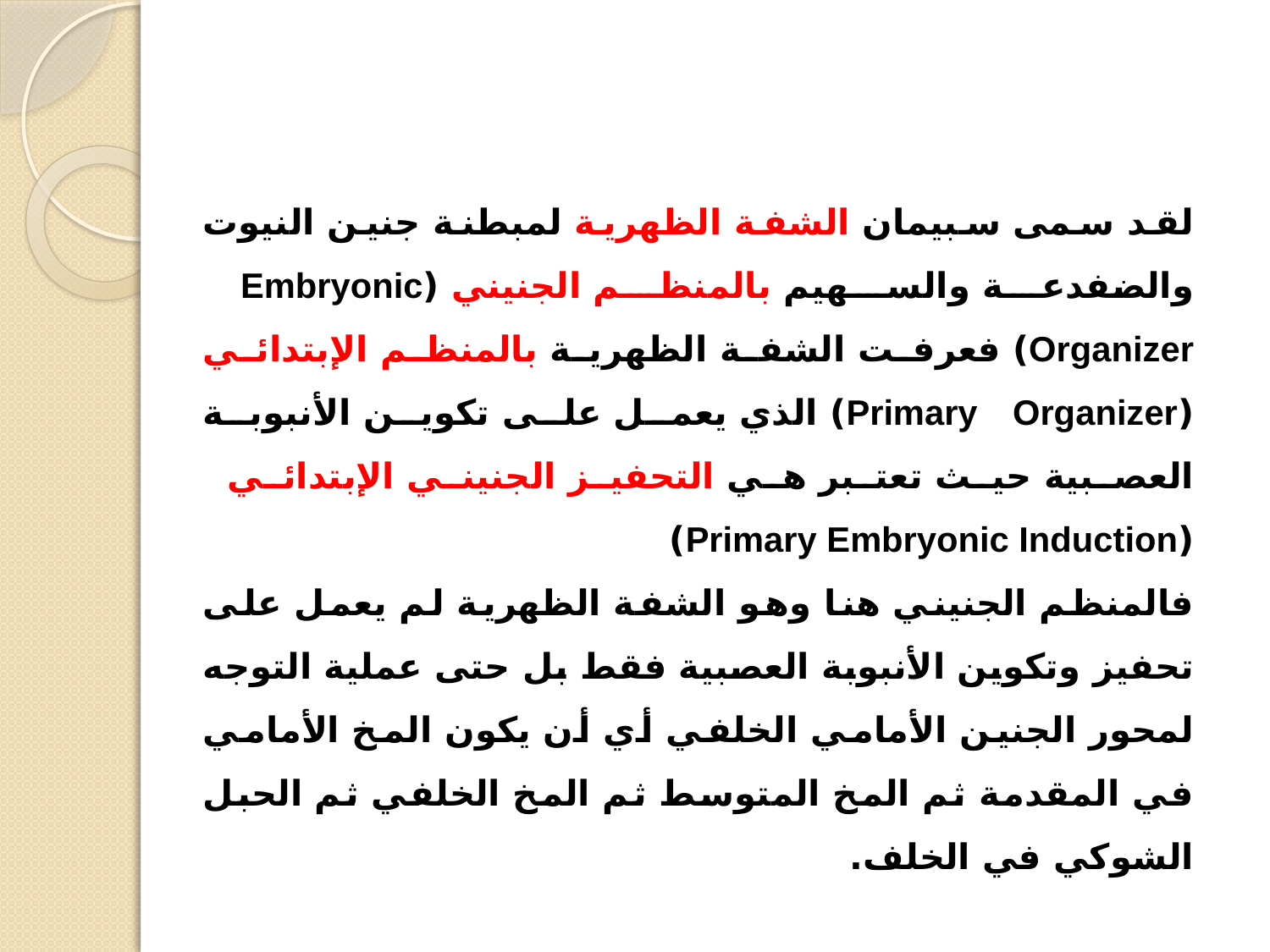

لقد سمى سبيمان الشفة الظهرية لمبطنة جنين النيوت والضفدعة والسهيم بالمنظم الجنيني (Embryonic Organizer) فعرفت الشفة الظهرية بالمنظم الإبتدائي (Primary Organizer) الذي يعمل على تكوين الأنبوبة العصبية حيث تعتبر هي التحفيز الجنيني الإبتدائي   (Primary Embryonic Induction)
	فالمنظم الجنيني هنا وهو الشفة الظهرية لم يعمل على تحفيز وتكوين الأنبوبة العصبية فقط بل حتى عملية التوجه لمحور الجنين الأمامي الخلفي أي أن يكون المخ الأمامي في المقدمة ثم المخ المتوسط ثم المخ الخلفي ثم الحبل الشوكي في الخلف.